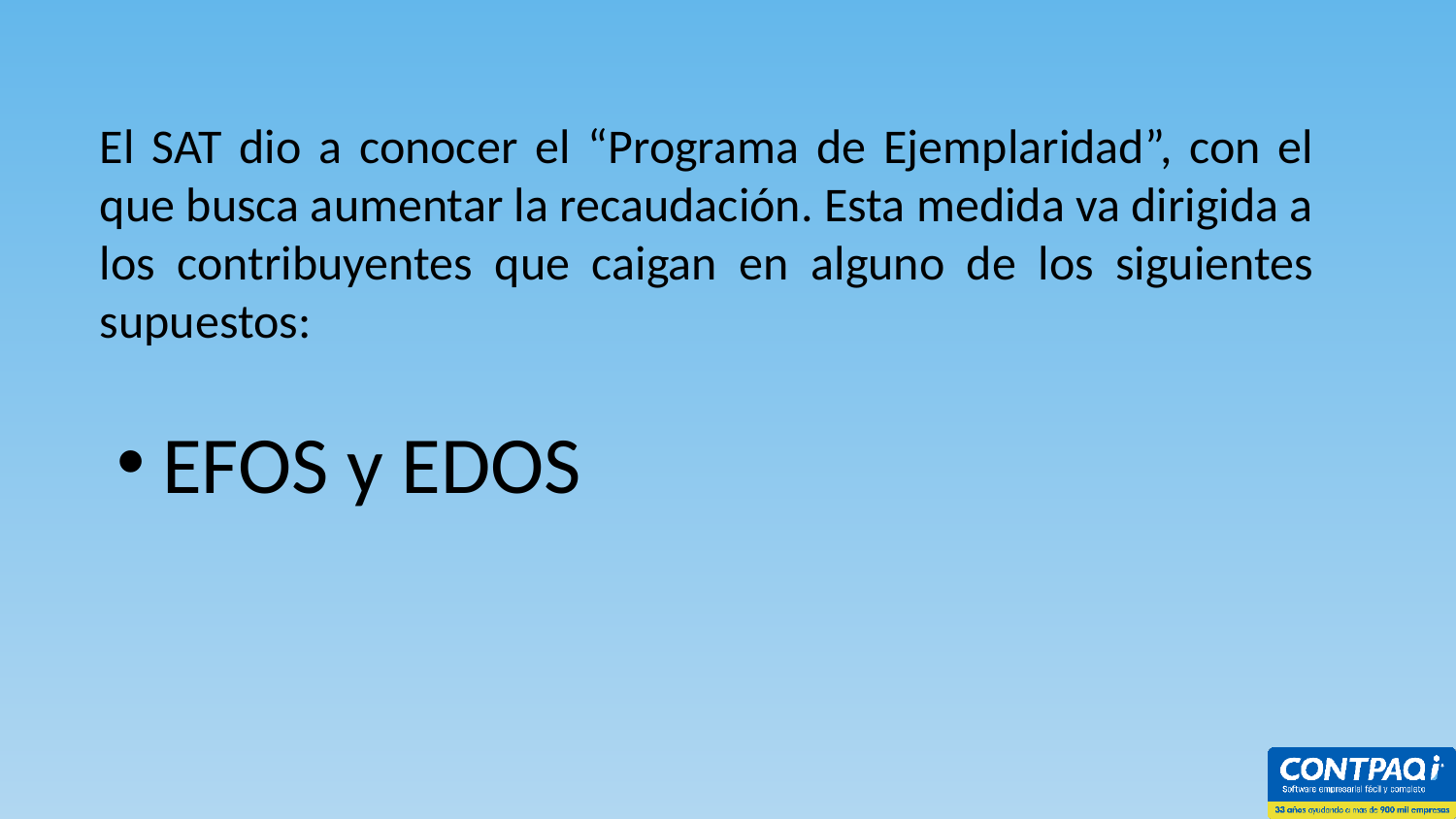

El SAT dio a conocer el “Programa de Ejemplaridad”, con el que busca aumentar la recaudación. Esta medida va dirigida a los contribuyentes que caigan en alguno de los siguientes supuestos:
EFOS y EDOS